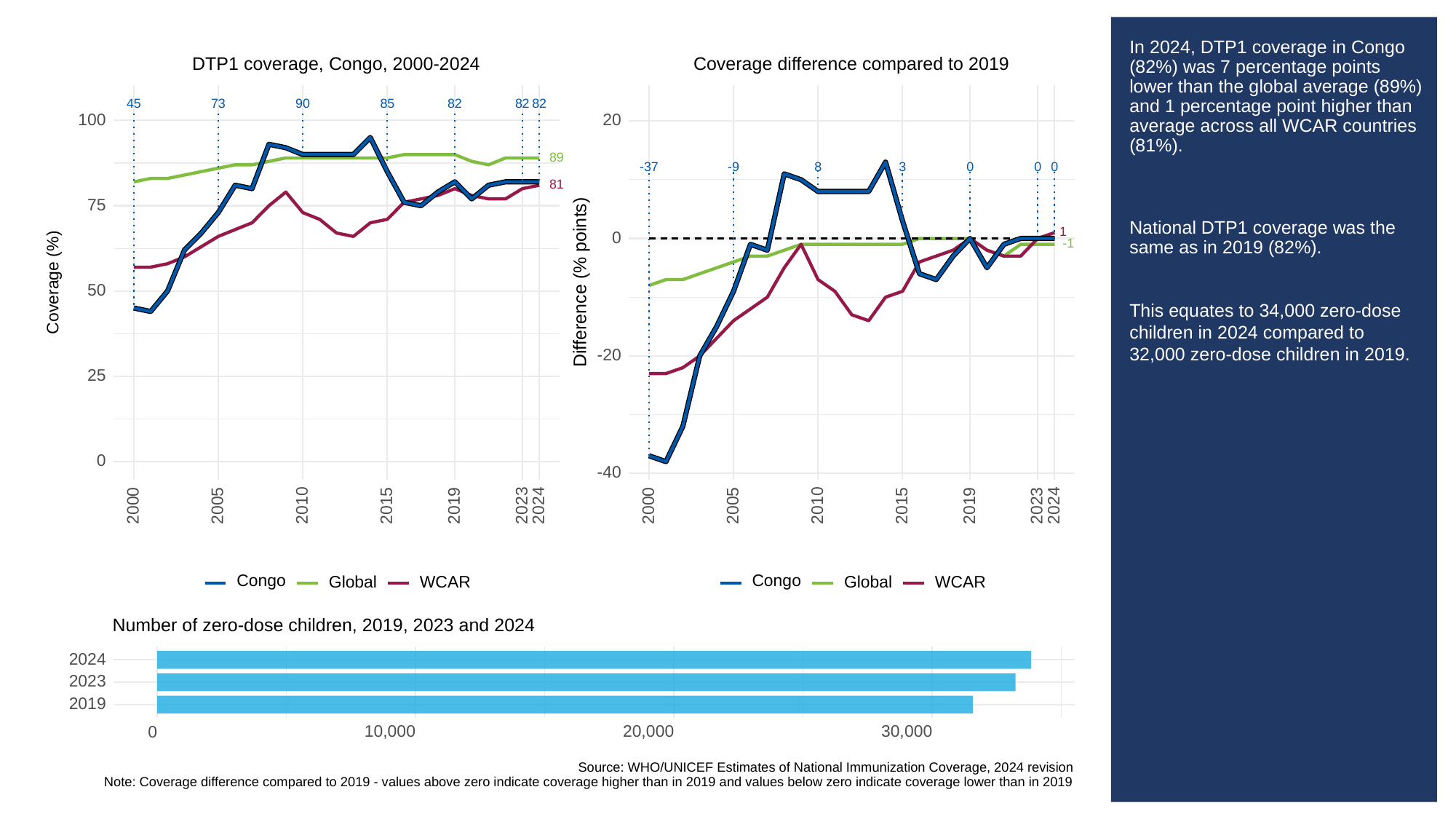

# In 2024, DTP1 coverage in Congo (82%) was 7 percentage points lower than the global average (89%) and 1 percentage point higher than average across all WCAR countries (81%).

National DTP1 coverage was the same as in 2019 (82%).

This equates to 34,000 zero-dose children in 2024 compared to 32,000 zero-dose children in 2019.

DTP1 coverage, Congo, 2000-2024
Coverage difference compared to 2019

73
90
85
82
82
82
45

100
20

89

-37
3
-9
8
0
0
0

81

75

1
0

-1

Difference (% points)
Coverage (%)
50

-20

25

0

-40

2023
2023
2000
2005
2010
2015
2019
2024
2000
2005
2010
2015
2019
2024
Congo
Congo
Global
WCAR
Global
WCAR

Number of zero-dose children, 2019, 2023 and 2024

2024

2023

2019

10,000
20,000
30,000
0
Source: WHO/UNICEF Estimates of National Immunization Coverage, 2024 revision
Note: Coverage difference compared to 2019 - values above zero indicate coverage higher than in 2019 and values below zero indicate coverage lower than in 2019